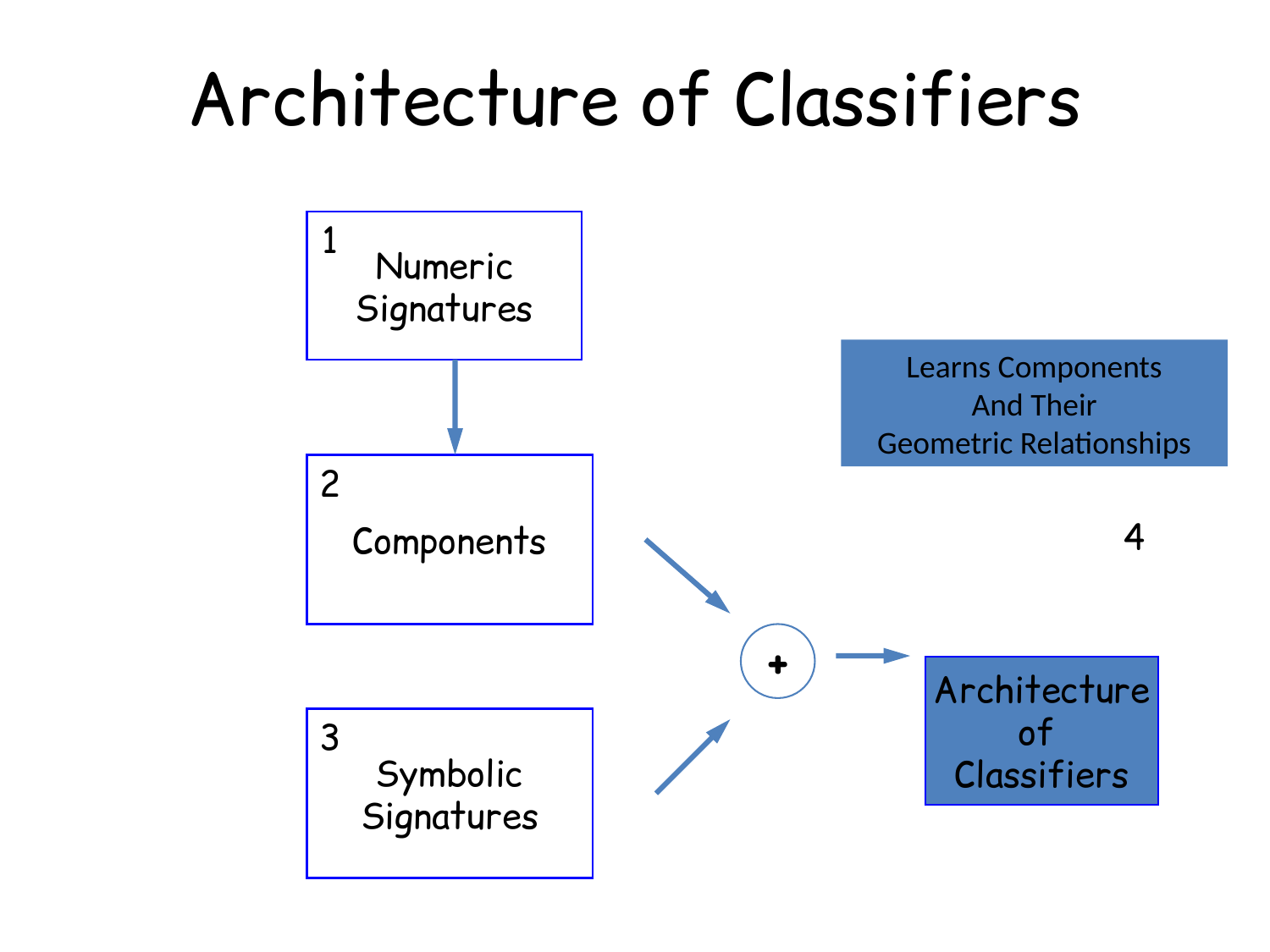

# Architecture of Classifiers
Numeric
Signatures
1
Learns Components
And Their
Geometric Relationships

Components
2
4
Architecture
of
Classifiers

+

Symbolic
Signatures
3